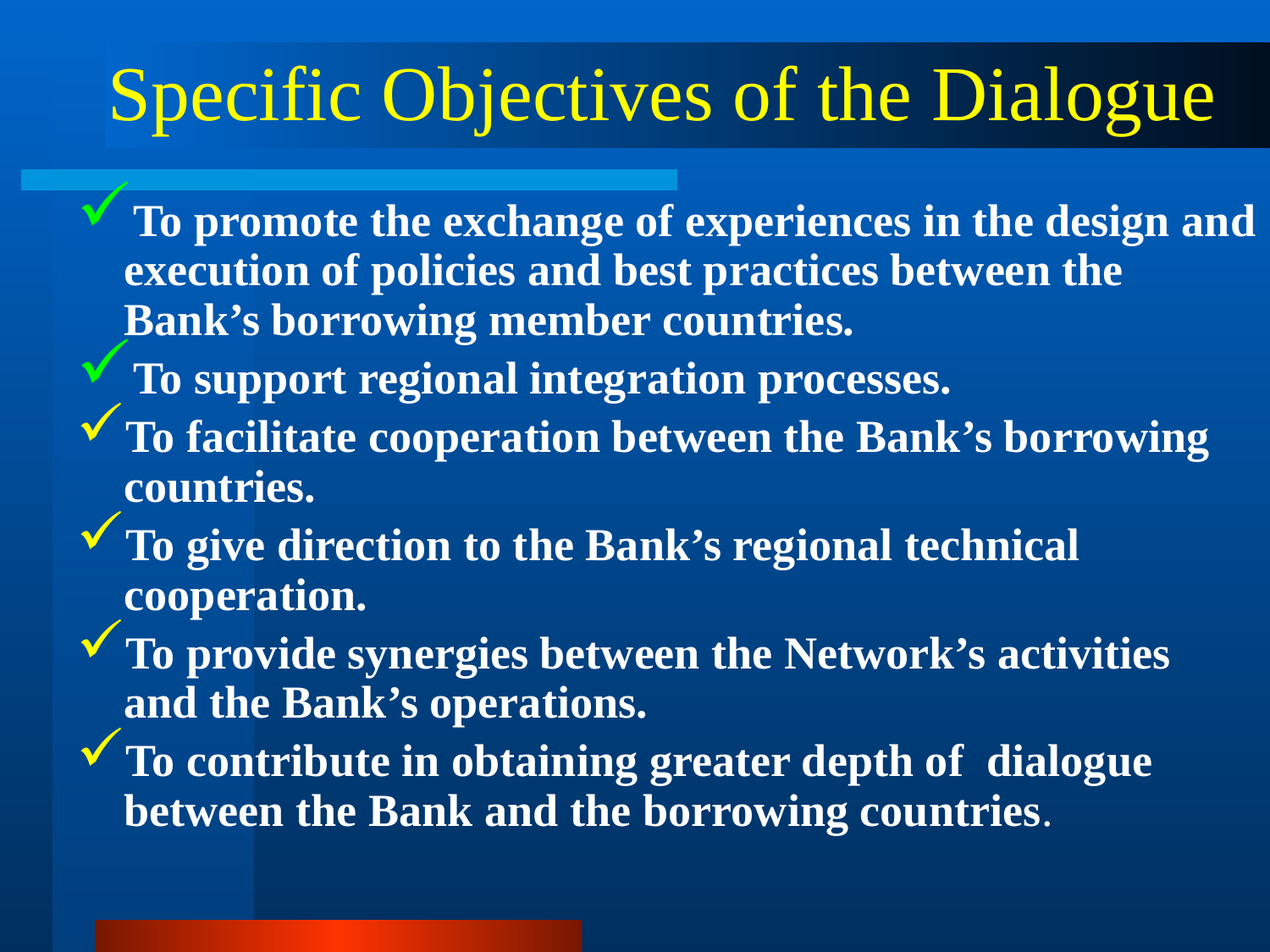

# Specific Objectives of the Dialogue
To promote the exchange of experiences in the design and execution of policies and best practices between the Bank’s borrowing member countries.
To support regional integration processes.
To facilitate cooperation between the Bank’s borrowing countries.
To give direction to the Bank’s regional technical cooperation.
To provide synergies between the Network’s activities and the Bank’s operations.
To contribute in obtaining greater depth of  dialogue between the Bank and the borrowing countries.